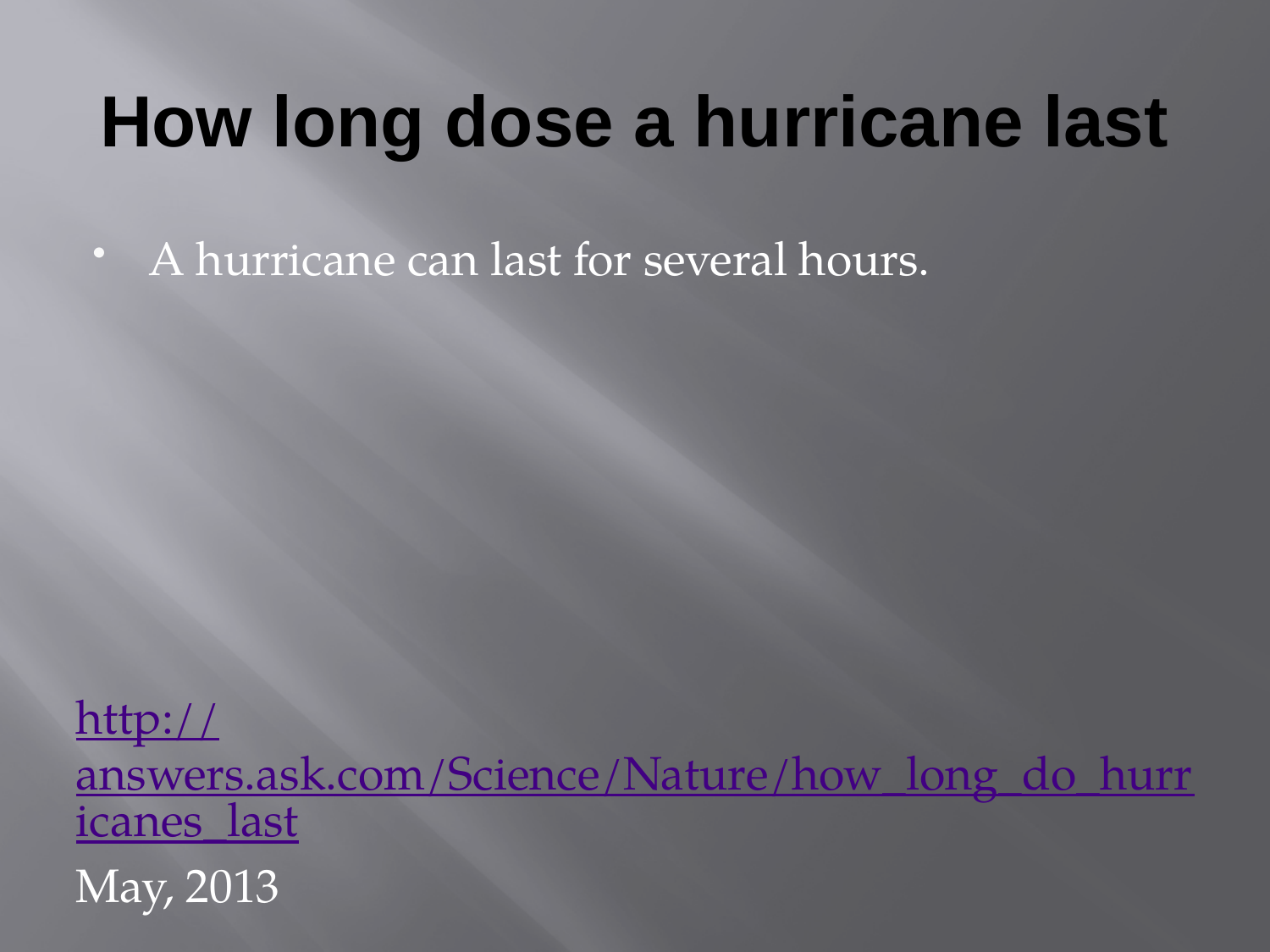

# How long dose a hurricane last
A hurricane can last for several hours.

http://answers.ask.com/Science/Nature/how_long_do_hurricanes_last
May, 2013